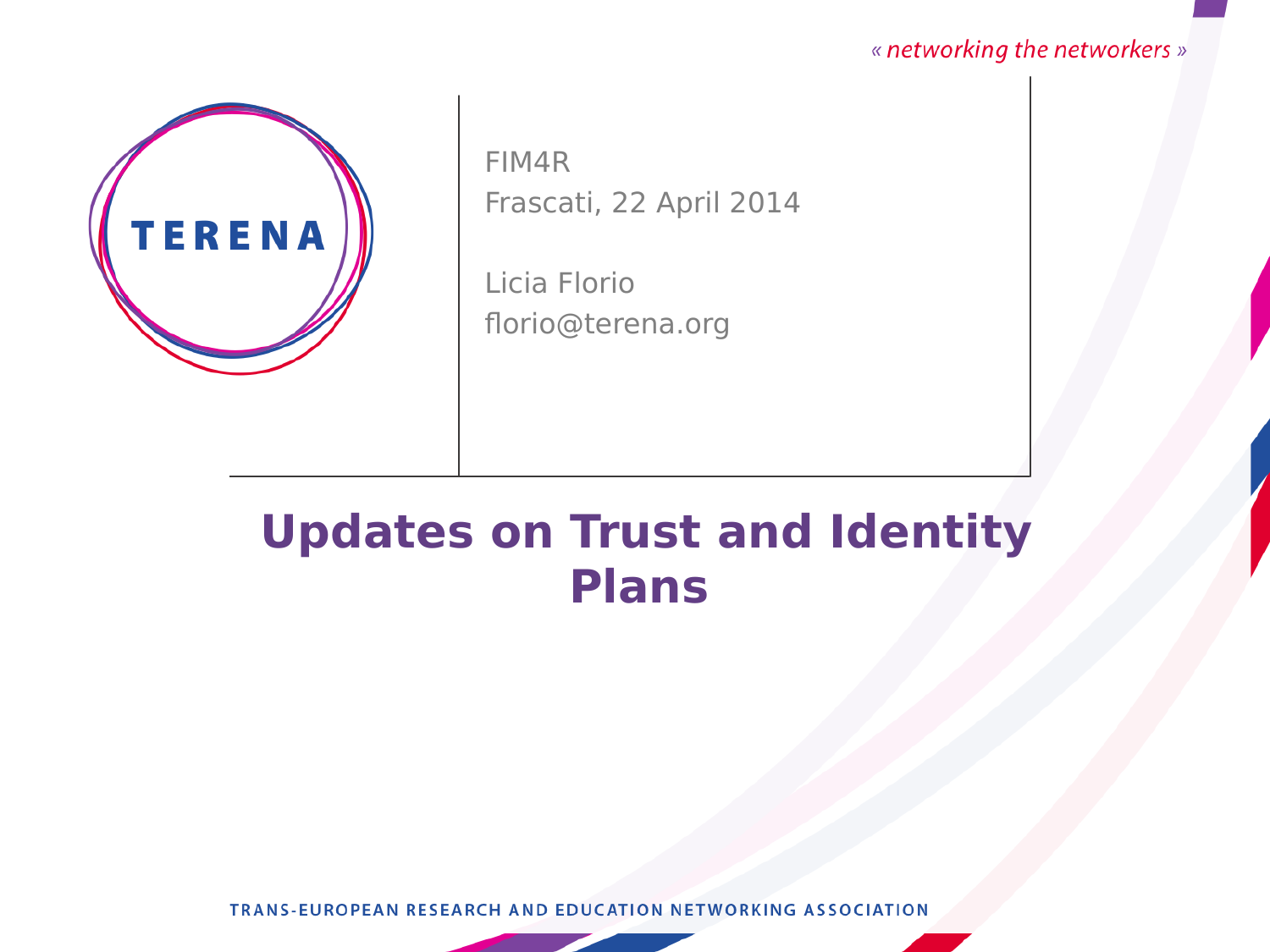

FIM4R
Frascati, 22 April 2014

Licia Florio
florio@terena.org
# Updates on Trust and Identity Plans